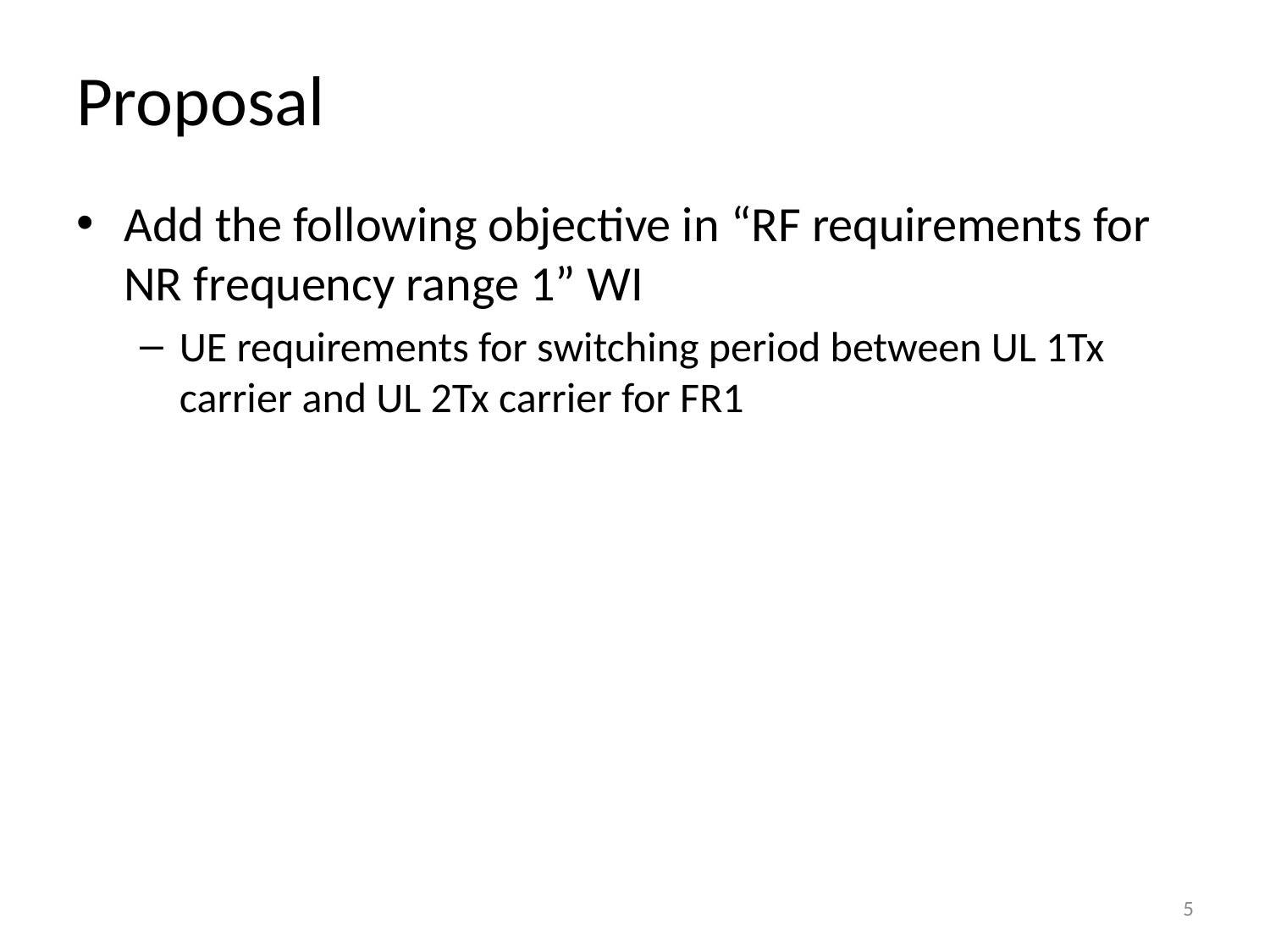

# Proposal
Add the following objective in “RF requirements for NR frequency range 1” WI
UE requirements for switching period between UL 1Tx carrier and UL 2Tx carrier for FR1
5